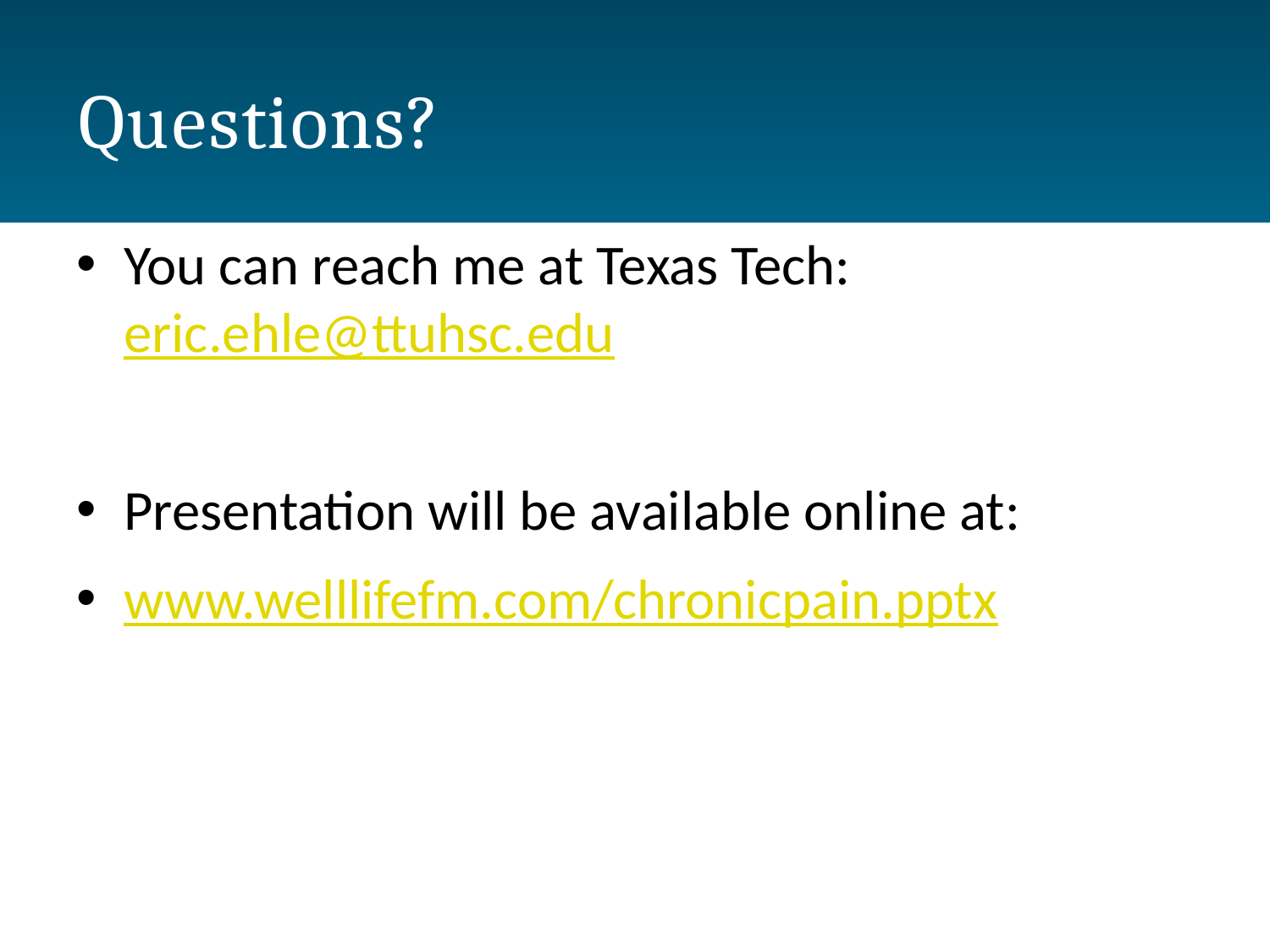

# Questions?
You can reach me at Texas Tech: eric.ehle@ttuhsc.edu

Presentation will be available online at:
www.welllifefm.com/chronicpain.pptx